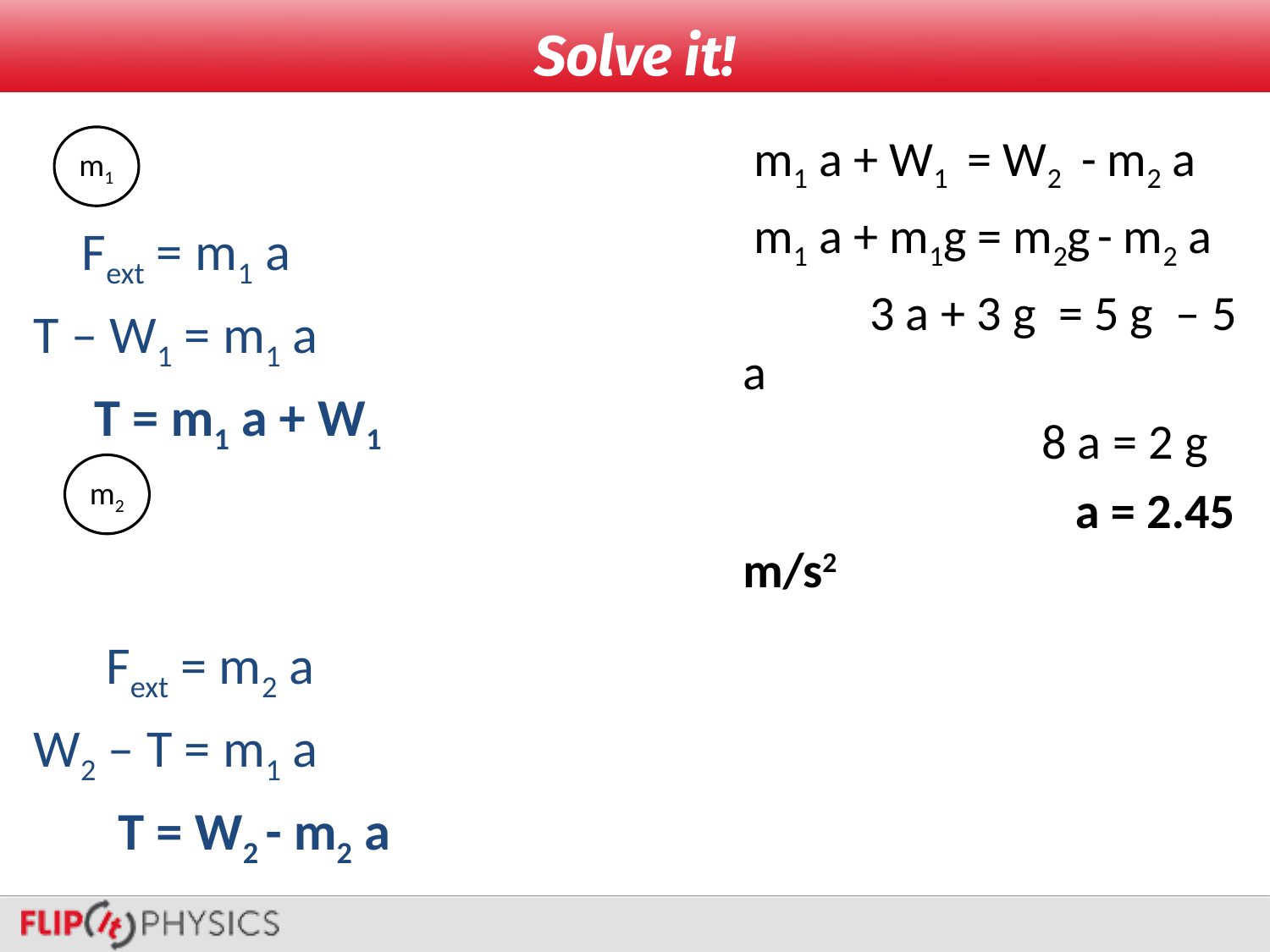

# Solve it!
 m1 a + W1   = W2   - m2 a
 m1 a + m1g = m2g - m2 a
 	3 a + 3 g  = 5 g  – 5 a
		    8 a = 2 g
		       a = 2.45 m/s2

m1
    Fext = m1 a
T – W1 = m1 a
     T = m1 a + W1

      Fext = m2 a
W2 – T = m1 a
       T = W2 - m2 a

	Both equation equal T, so we can set them equal to each other!

m2